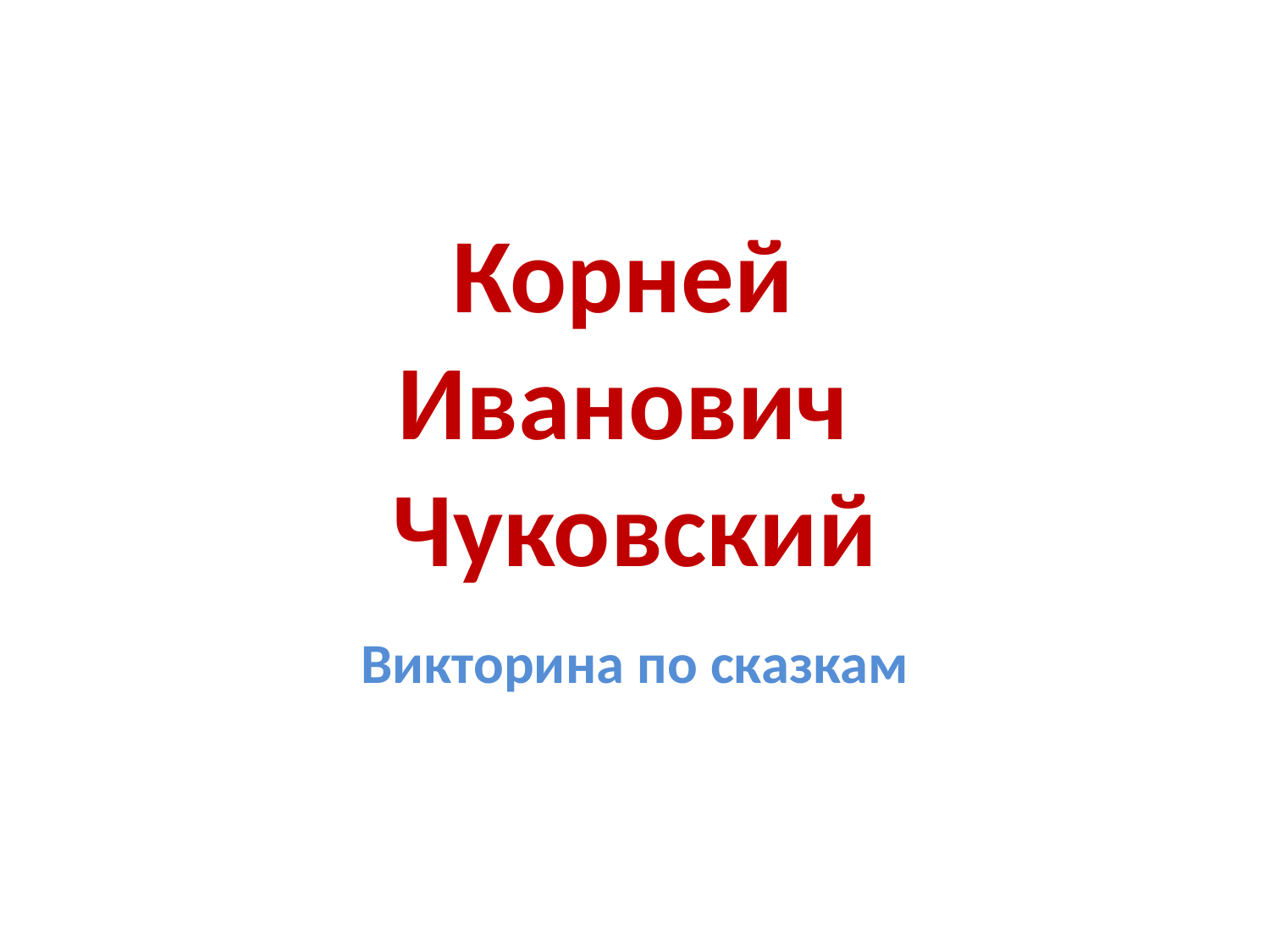

# Корней Иванович Чуковский
Викторина по сказкам